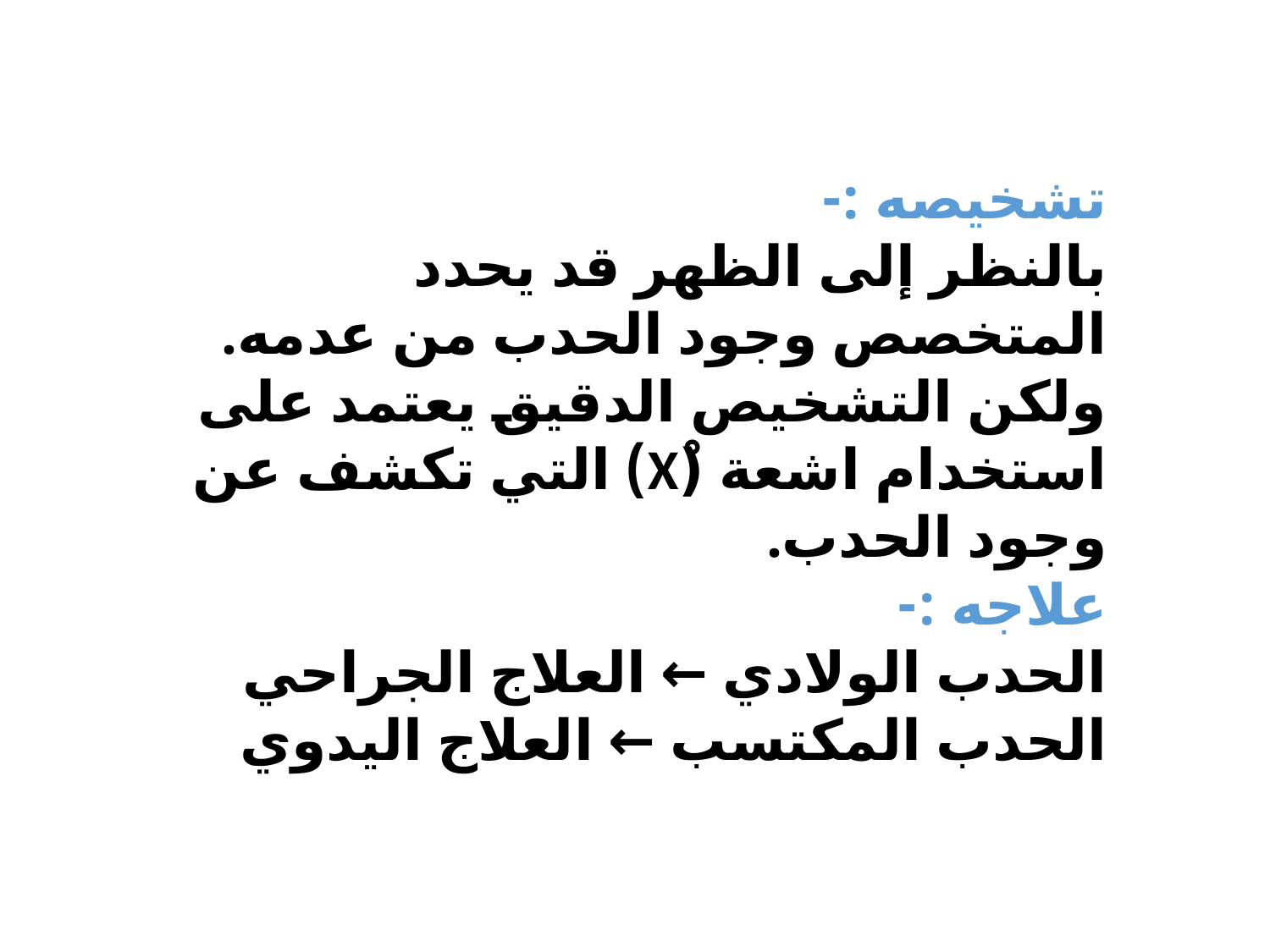

تشخيصه :-
بالنظر إلى الظهر قد يحدد المتخصص وجود الحدب من عدمه.
ولكن التشخيص الدقيق يعتمد على استخدام اشعة (ْX) التي تكشف عن وجود الحدب.
علاجه :-
الحدب الولادي ← العلاج الجراحي
الحدب المكتسب ← العلاج اليدوي